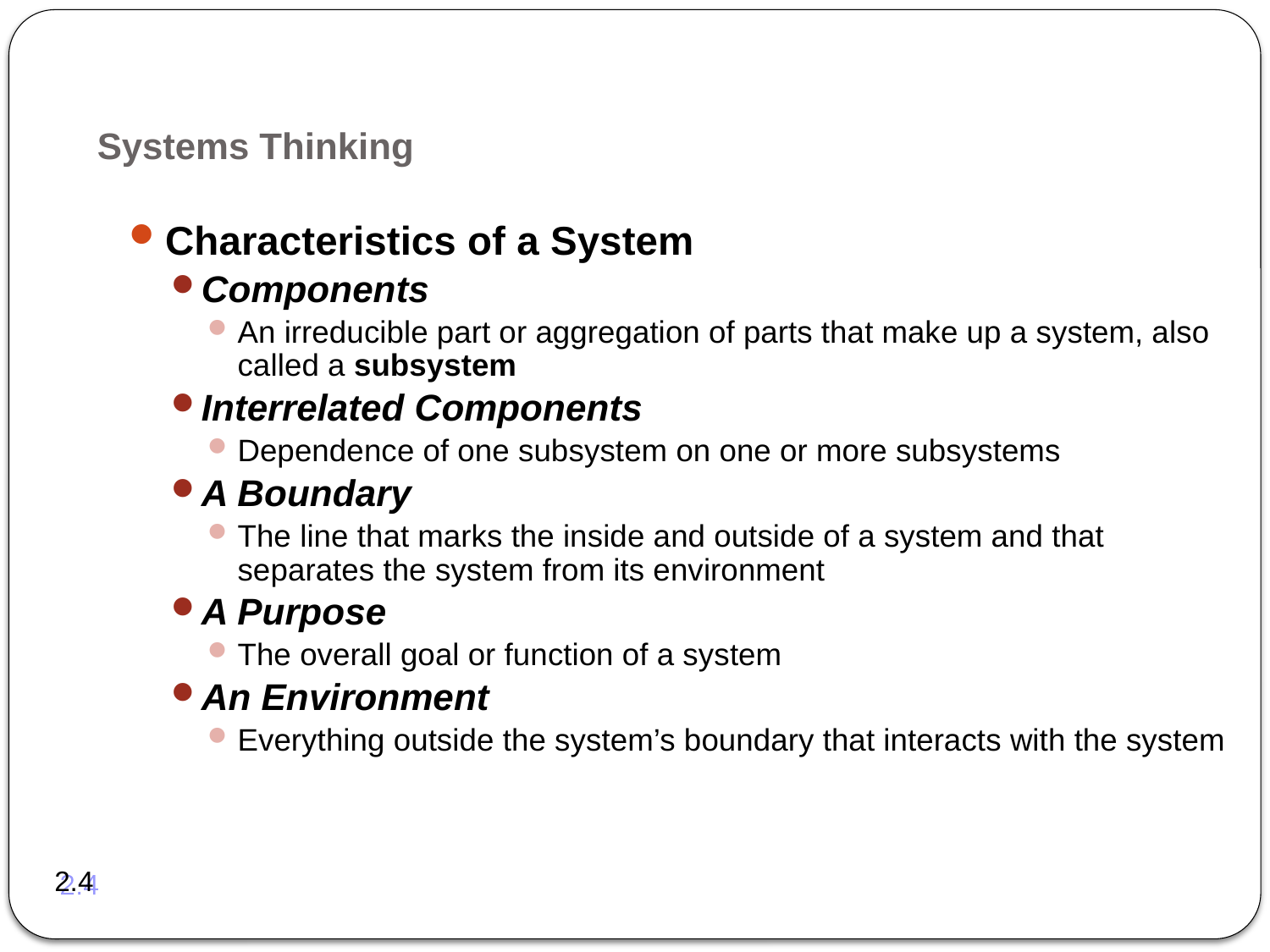

# Systems Thinking
Characteristics of a System
Components
An irreducible part or aggregation of parts that make up a system, also called a subsystem
Interrelated Components
Dependence of one subsystem on one or more subsystems
A Boundary
The line that marks the inside and outside of a system and that separates the system from its environment
A Purpose
The overall goal or function of a system
An Environment
Everything outside the system’s boundary that interacts with the system
2.4